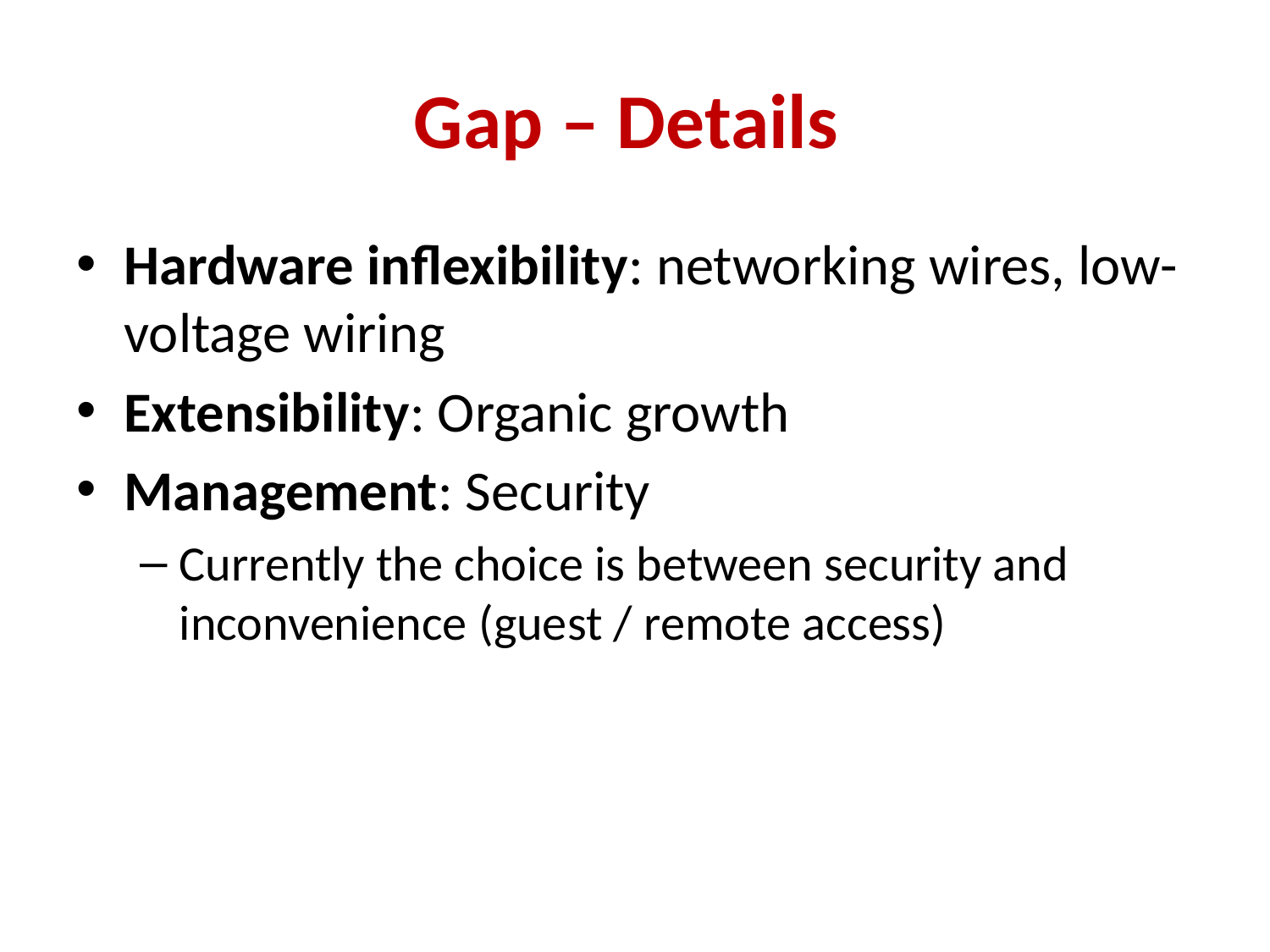

# Gap – Details
Hardware inflexibility: networking wires, low-voltage wiring
Extensibility: Organic growth
Management: Security
Currently the choice is between security and inconvenience (guest / remote access)